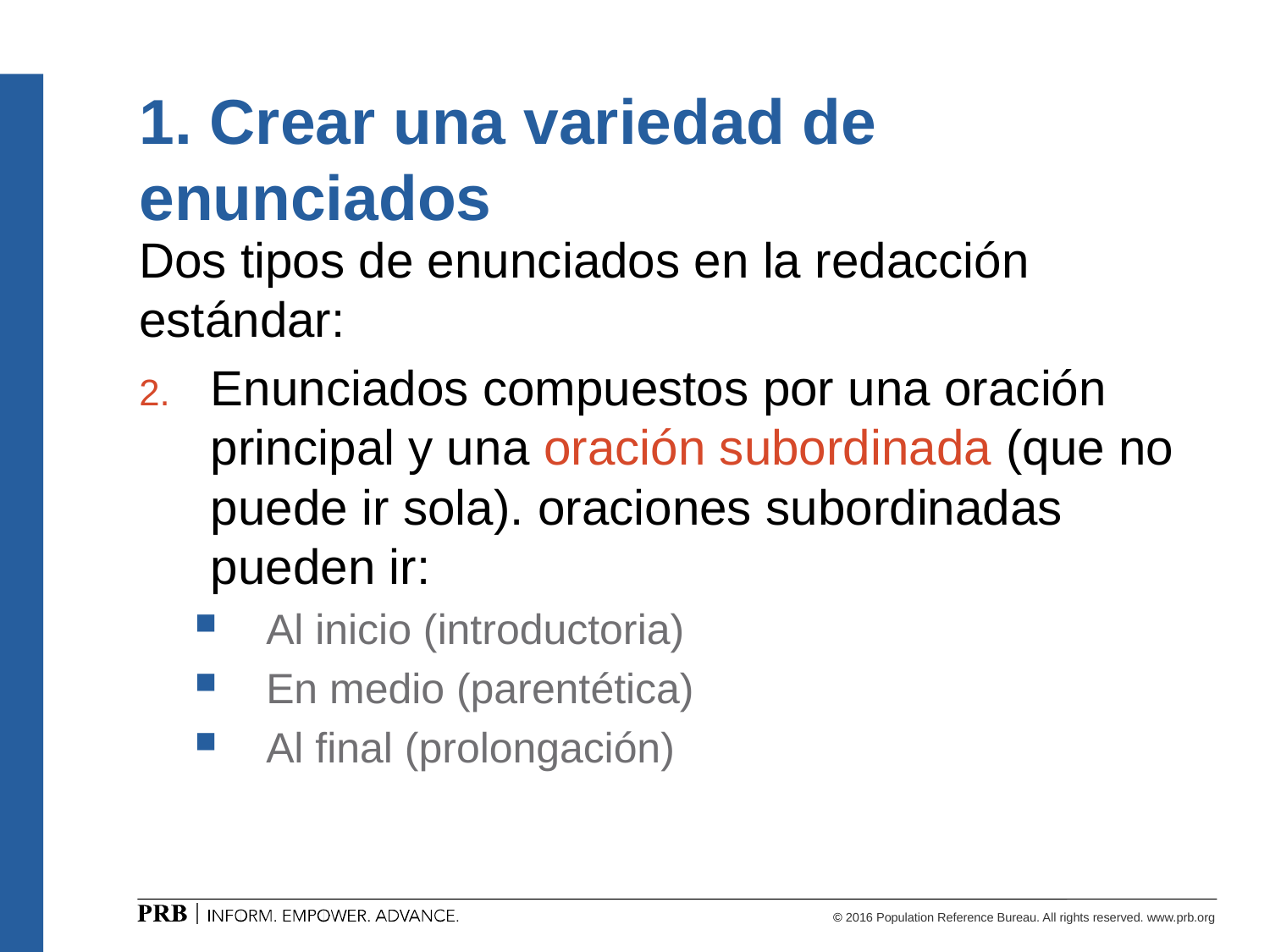

# 1. Crear una variedad de enunciados
Dos tipos de enunciados en la redacción estándar:
Enunciados compuestos por una oración principal y una oración subordinada (que no puede ir sola). oraciones subordinadas pueden ir:
Al inicio (introductoria)
En medio (parentética)
Al final (prolongación)